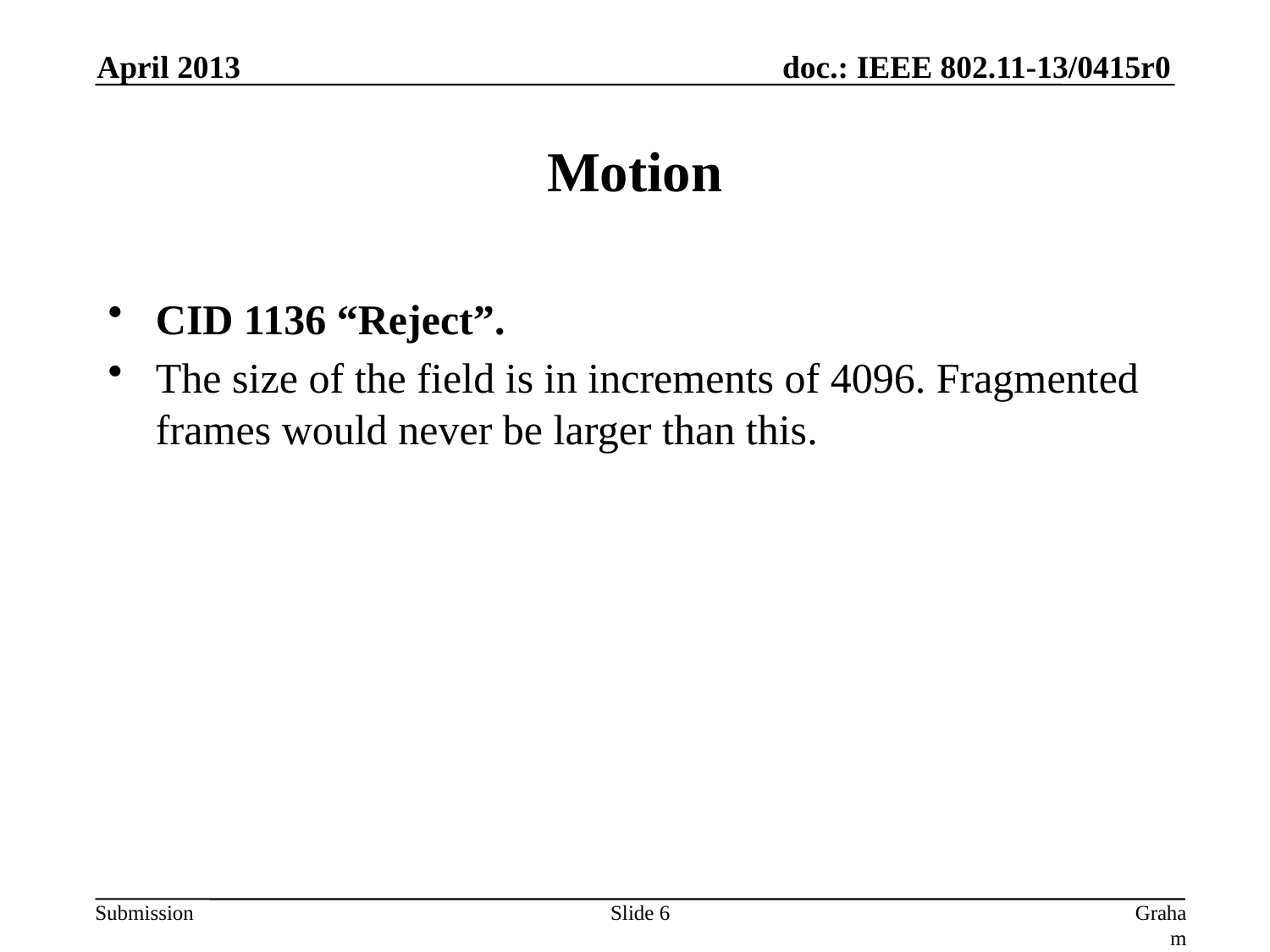

April 2013
# Motion
CID 1136 “Reject”.
The size of the field is in increments of 4096. Fragmented frames would never be larger than this.

Slide 6
Graham Smith, DSP Group